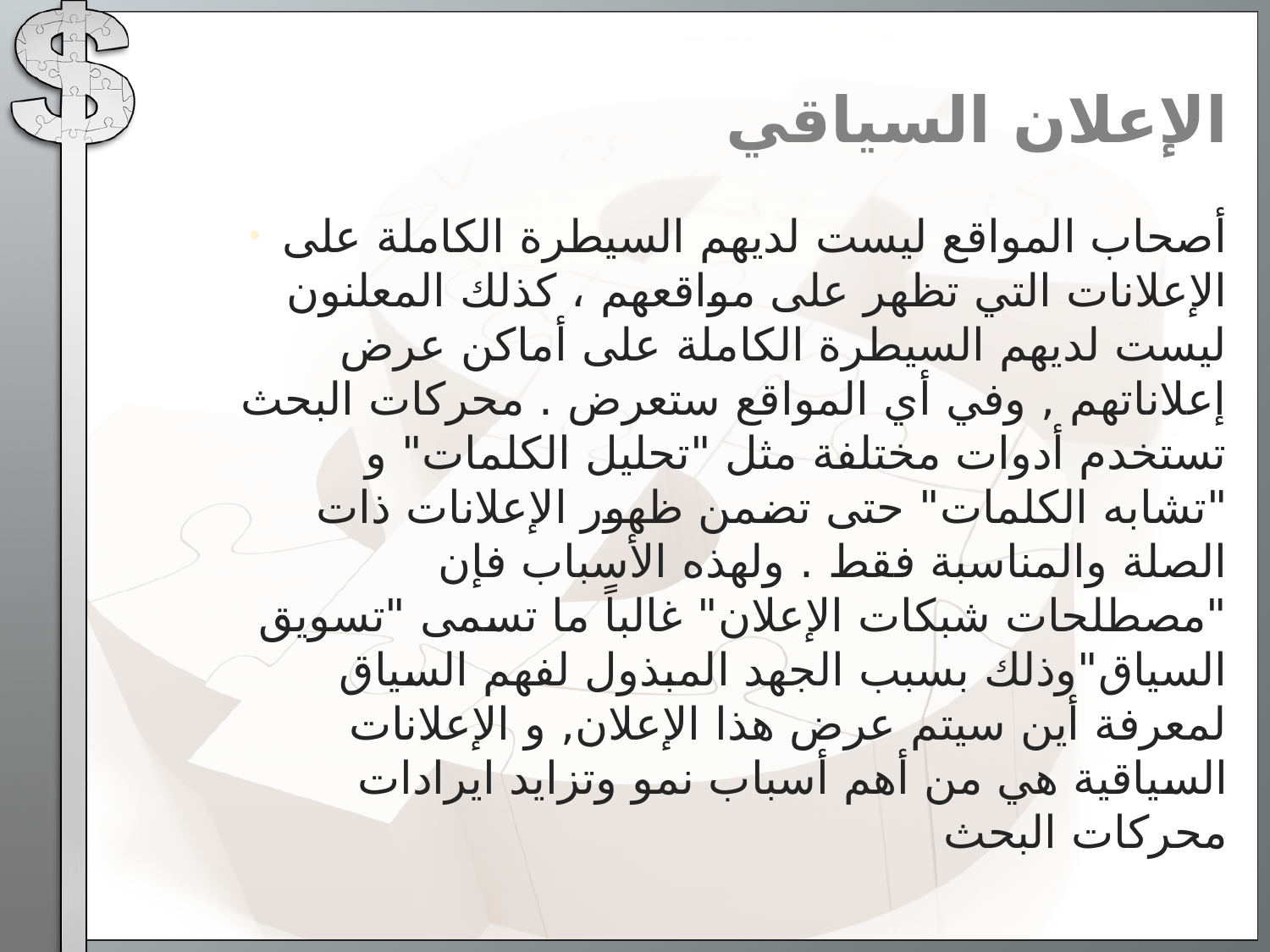

# الإعلان السياقي
أصحاب المواقع ليست لديهم السيطرة الكاملة على الإعلانات التي تظهر على مواقعهم ، كذلك المعلنون ليست لديهم السيطرة الكاملة على أماكن عرض إعلاناتهم , وفي أي المواقع ستعرض . محركات البحث تستخدم أدوات مختلفة مثل "تحليل الكلمات" و "تشابه الكلمات" حتى تضمن ظهور الإعلانات ذات الصلة والمناسبة فقط . ولهذه الأسباب فإن "مصطلحات شبكات الإعلان" غالباً ما تسمى "تسويق السياق"وذلك بسبب الجهد المبذول لفهم السياق لمعرفة أين سيتم عرض هذا الإعلان, و الإعلانات السياقية هي من أهم أسباب نمو وتزايد ايرادات محركات البحث